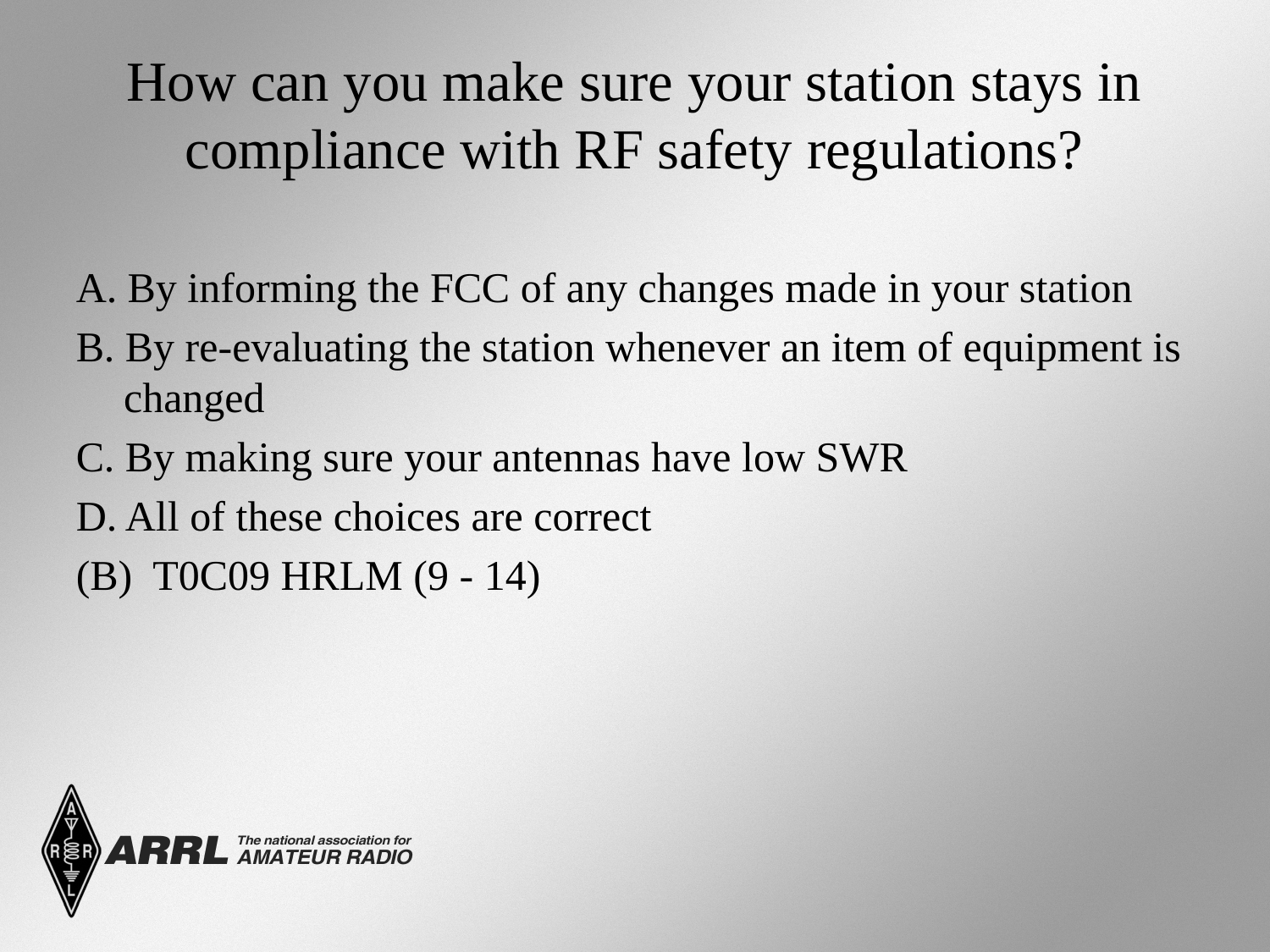

# How can you make sure your station stays in compliance with RF safety regulations?
A. By informing the FCC of any changes made in your station
B. By re-evaluating the station whenever an item of equipment is changed
C. By making sure your antennas have low SWR
D. All of these choices are correct
(B)  T0C09 HRLM (9 - 14)